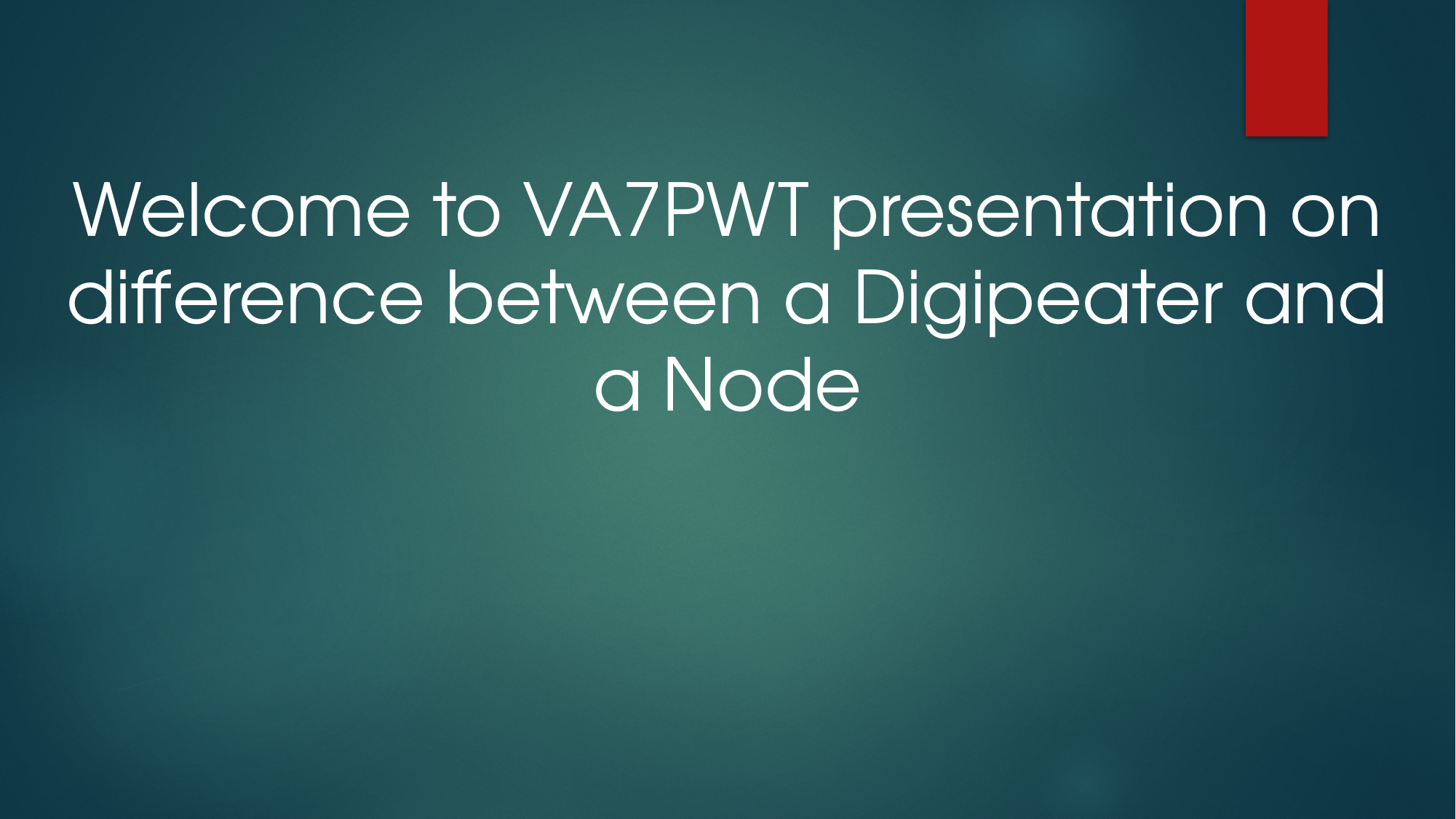

Welcome to VA7PWT presentation on difference between a Digipeater and a Node